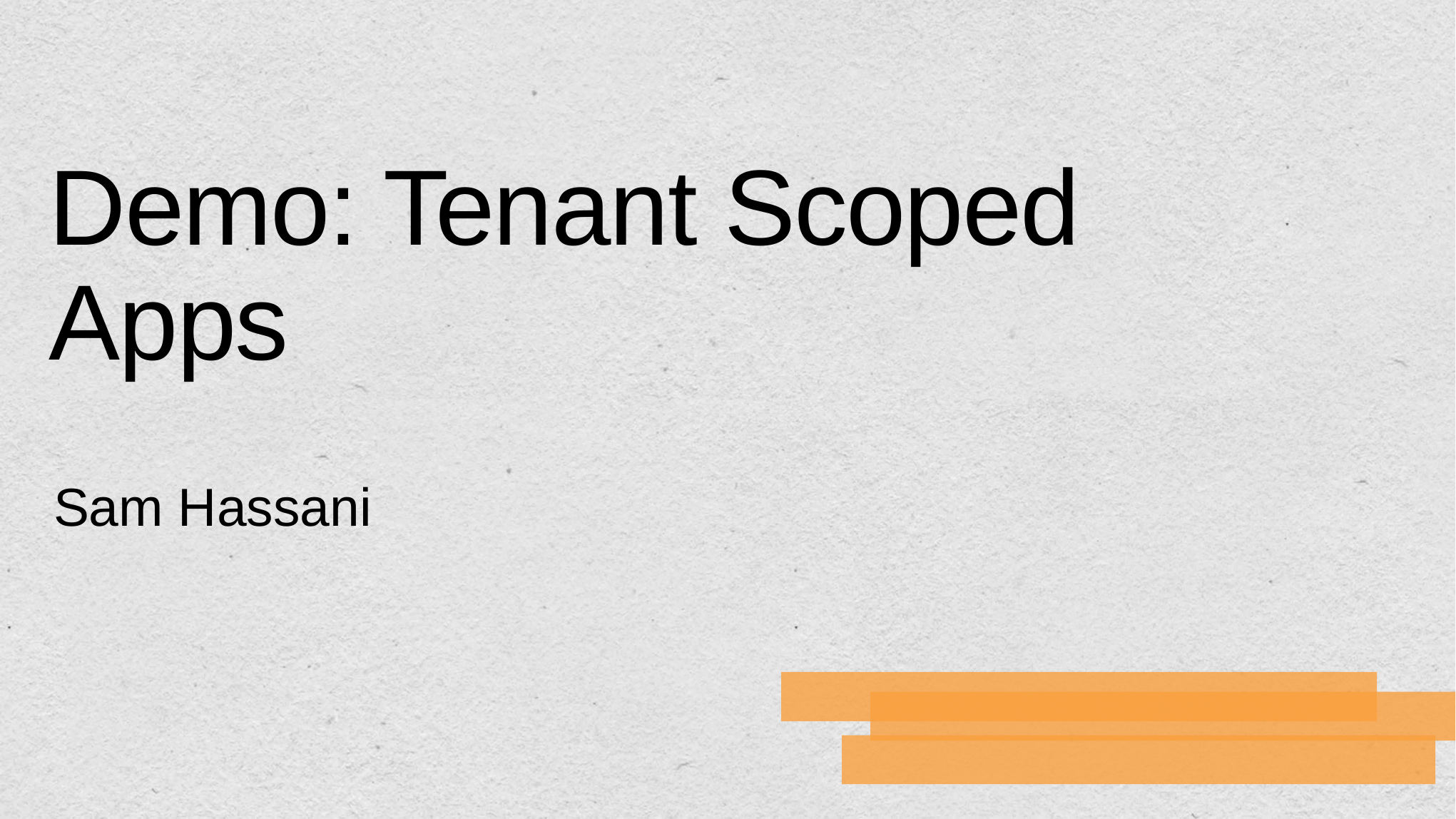

# Demo: Tenant Scoped Apps
Sam Hassani